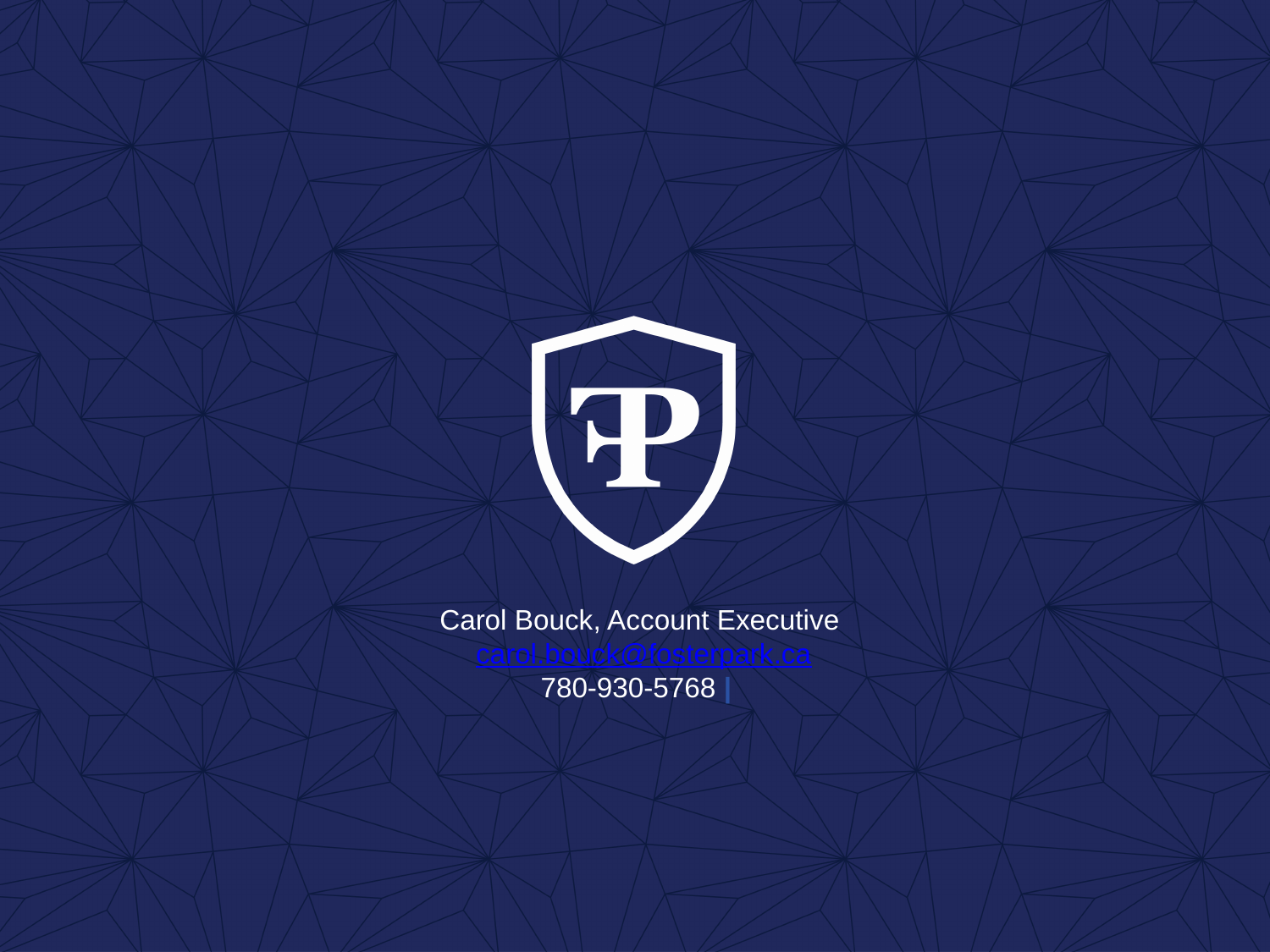

Carol Bouck, Account Executive
 carol.bouck@fosterpark.ca
780-930-5768 |